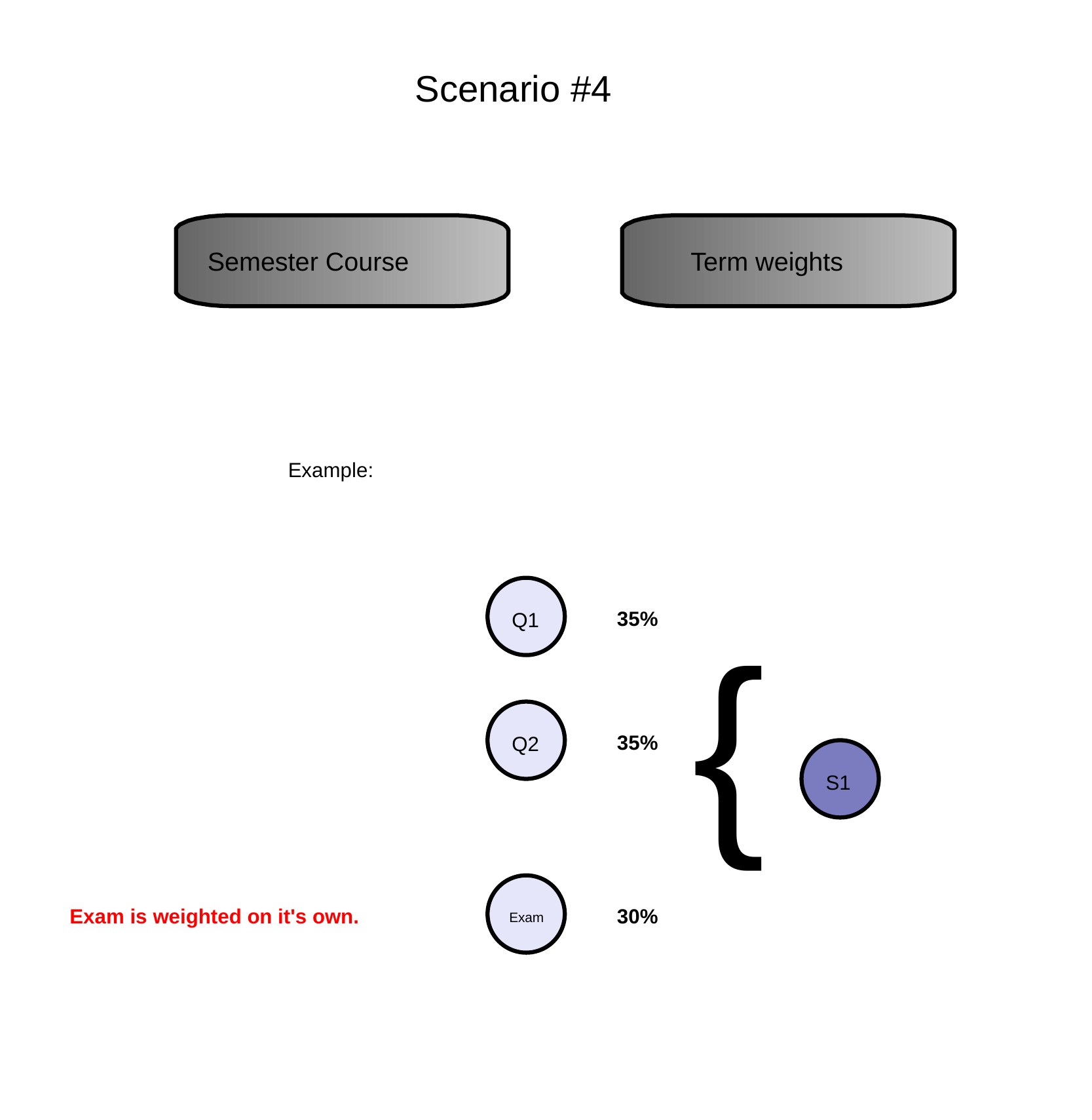

Scenario #4

Semester Course

Term weights
Example:

Q1
35%
{

Q2
35%

S1

Exam
Exam is weighted on it's own.
30%